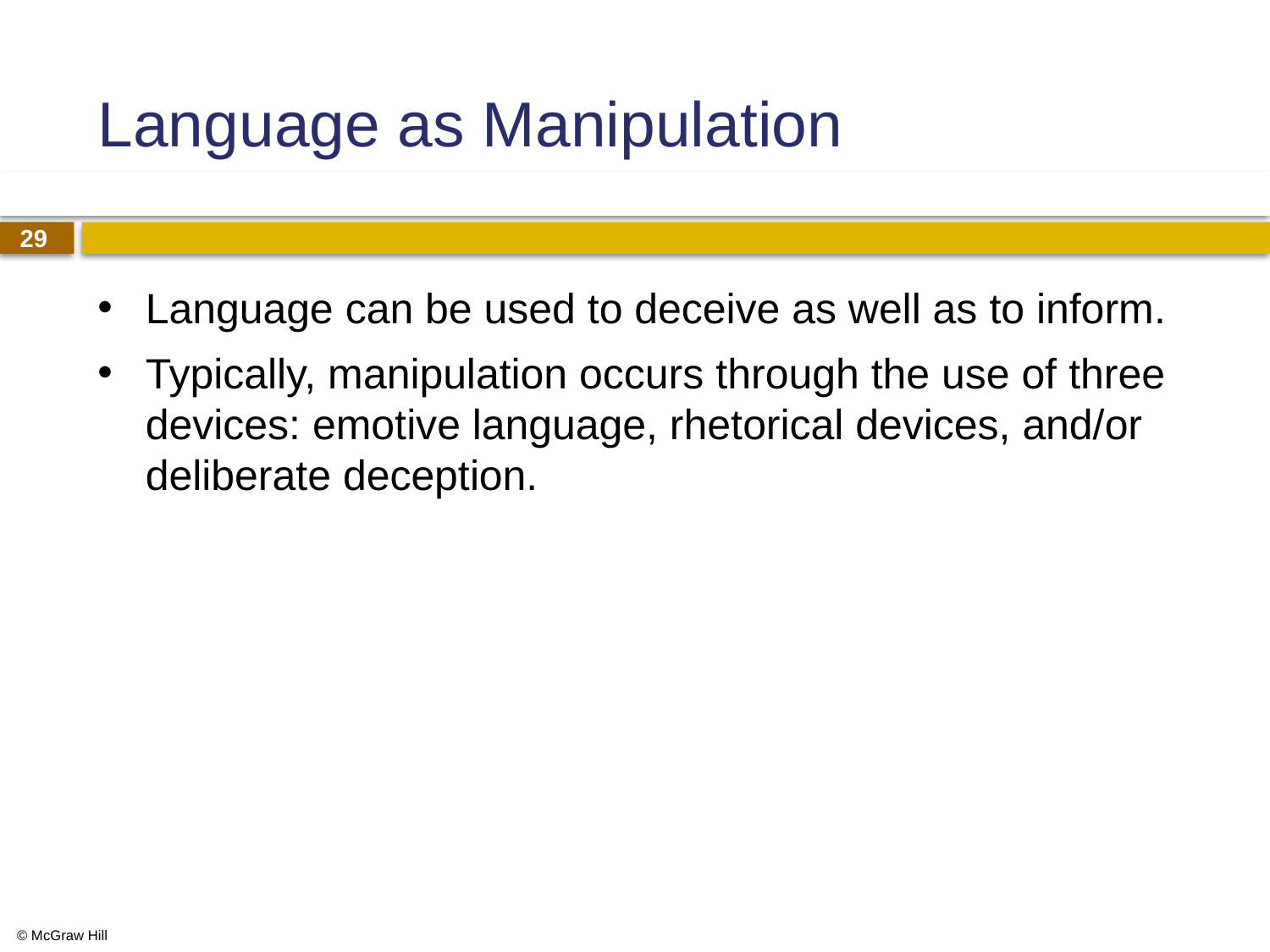

# Language as Manipulation
Language can be used to deceive as well as to inform.
Typically, manipulation occurs through the use of three devices: emotive language, rhetorical devices, and/or deliberate deception.